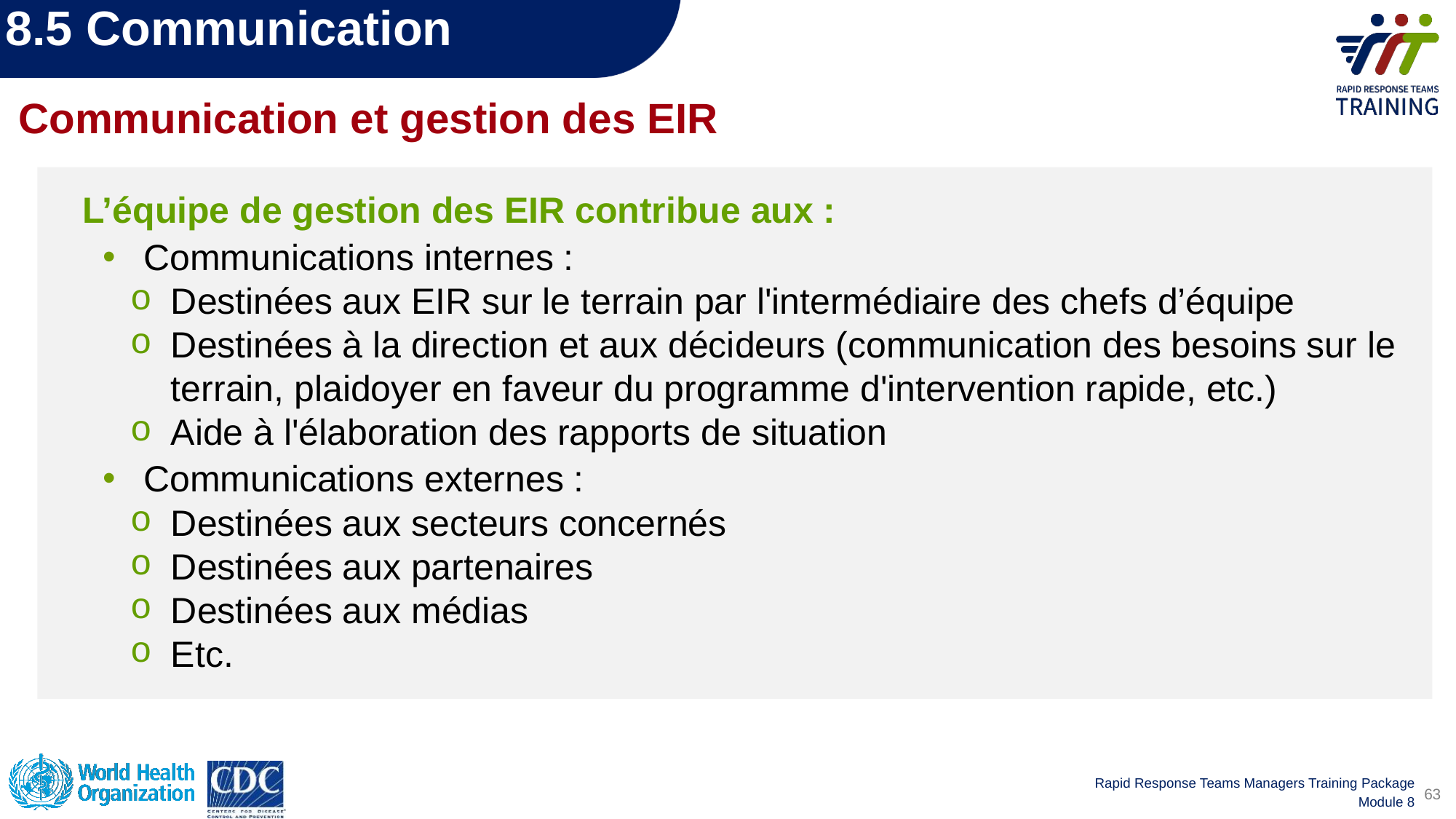

8.5 Communication
Communication et gestion des EIR
L’équipe de gestion des EIR contribue aux :
Communications internes :
Destinées aux EIR sur le terrain par l'intermédiaire des chefs d’équipe
Destinées à la direction et aux décideurs (communication des besoins sur le terrain, plaidoyer en faveur du programme d'intervention rapide, etc.)
Aide à l'élaboration des rapports de situation
Communications externes :
Destinées aux secteurs concernés
Destinées aux partenaires
Destinées aux médias
Etc.
63